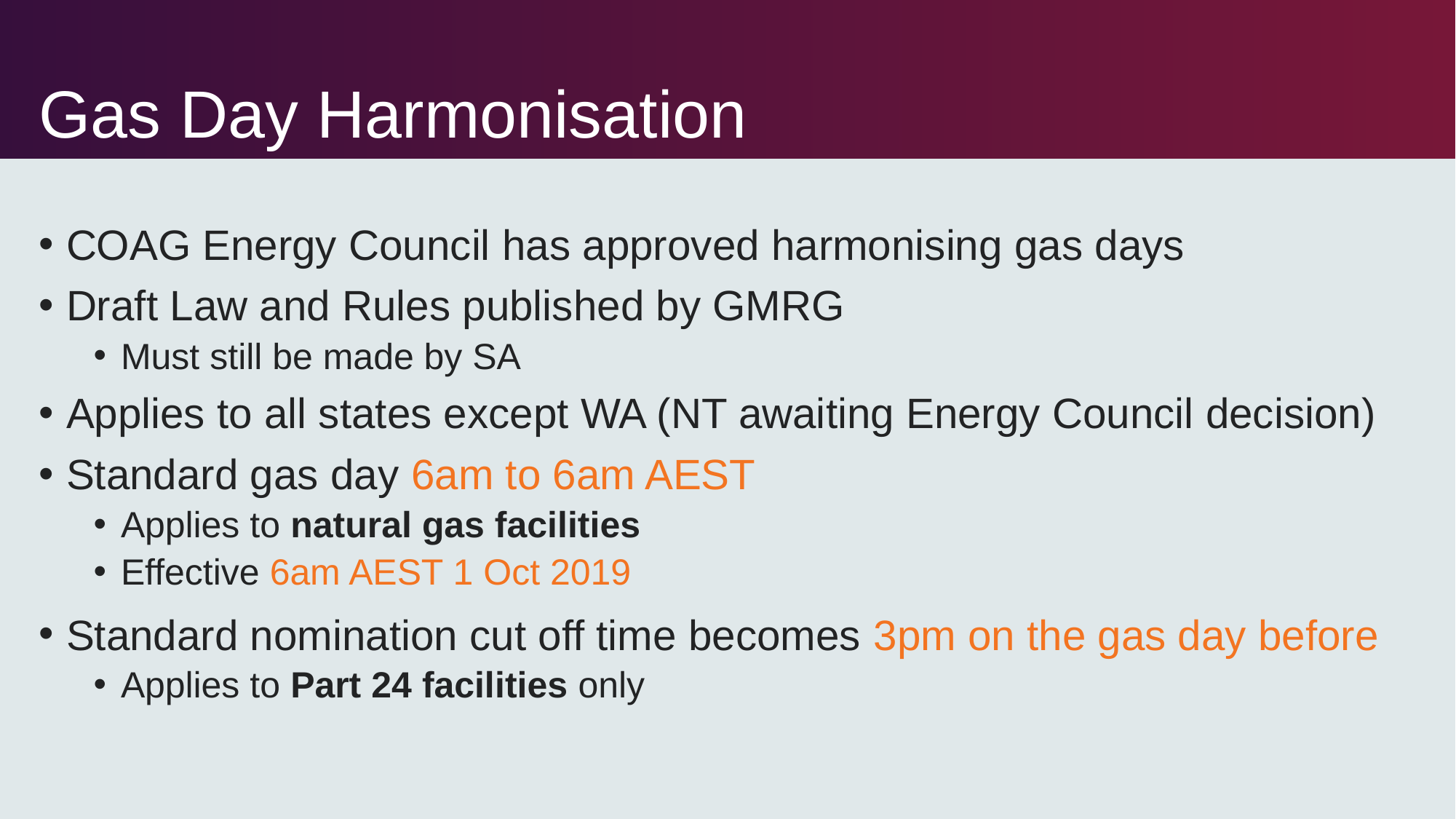

# Gas Day Harmonisation
COAG Energy Council has approved harmonising gas days
Draft Law and Rules published by GMRG
Must still be made by SA
Applies to all states except WA (NT awaiting Energy Council decision)
Standard gas day 6am to 6am AEST
Applies to natural gas facilities
Effective 6am AEST 1 Oct 2019
Standard nomination cut off time becomes 3pm on the gas day before
Applies to Part 24 facilities only